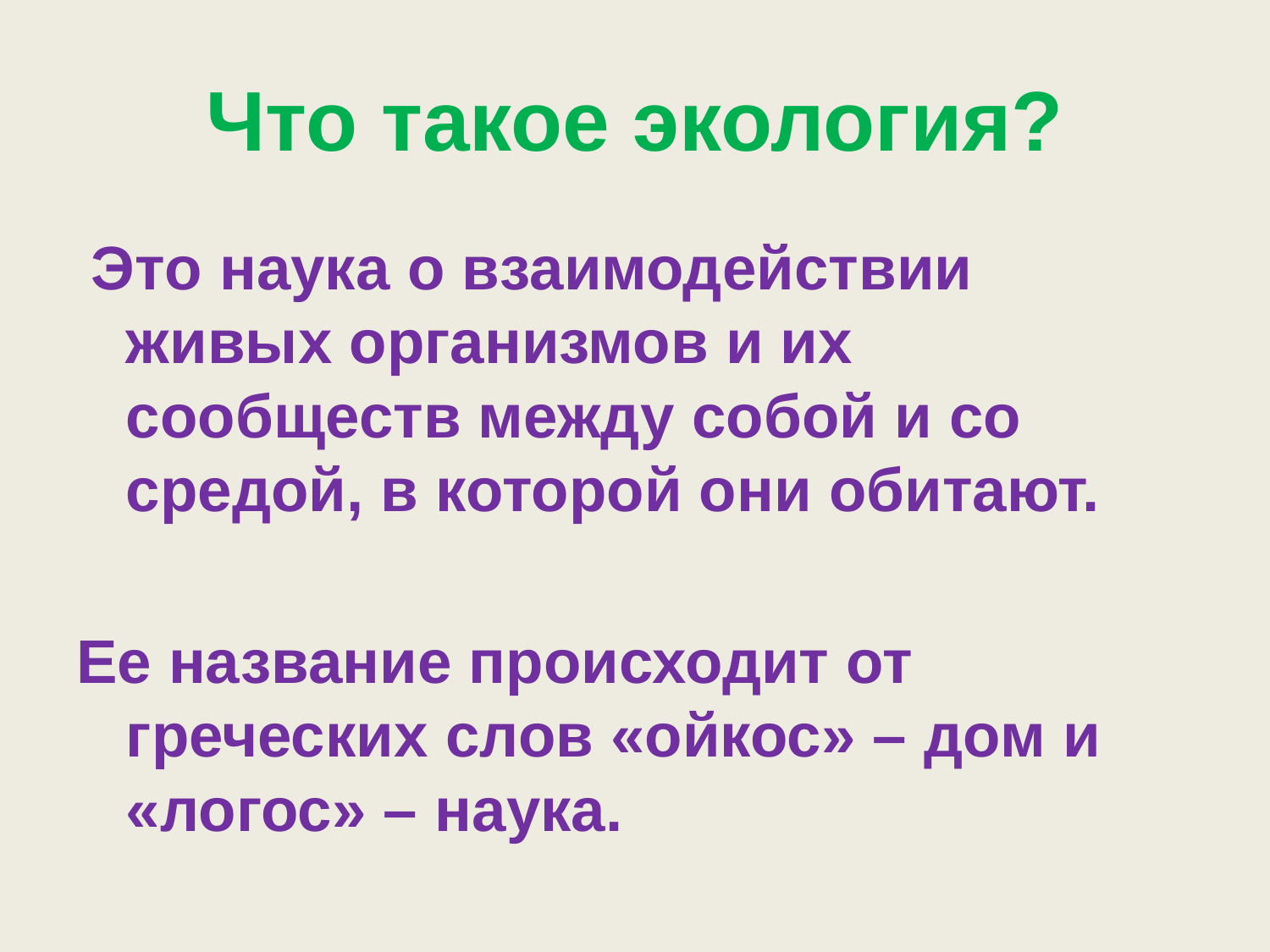

# Что такое экология?
 Это наука о взаимодействии живых организмов и их сообществ между собой и со средой, в которой они обитают.

Ее название происходит от греческих слов «ойкос» – дом и «логос» – наука.